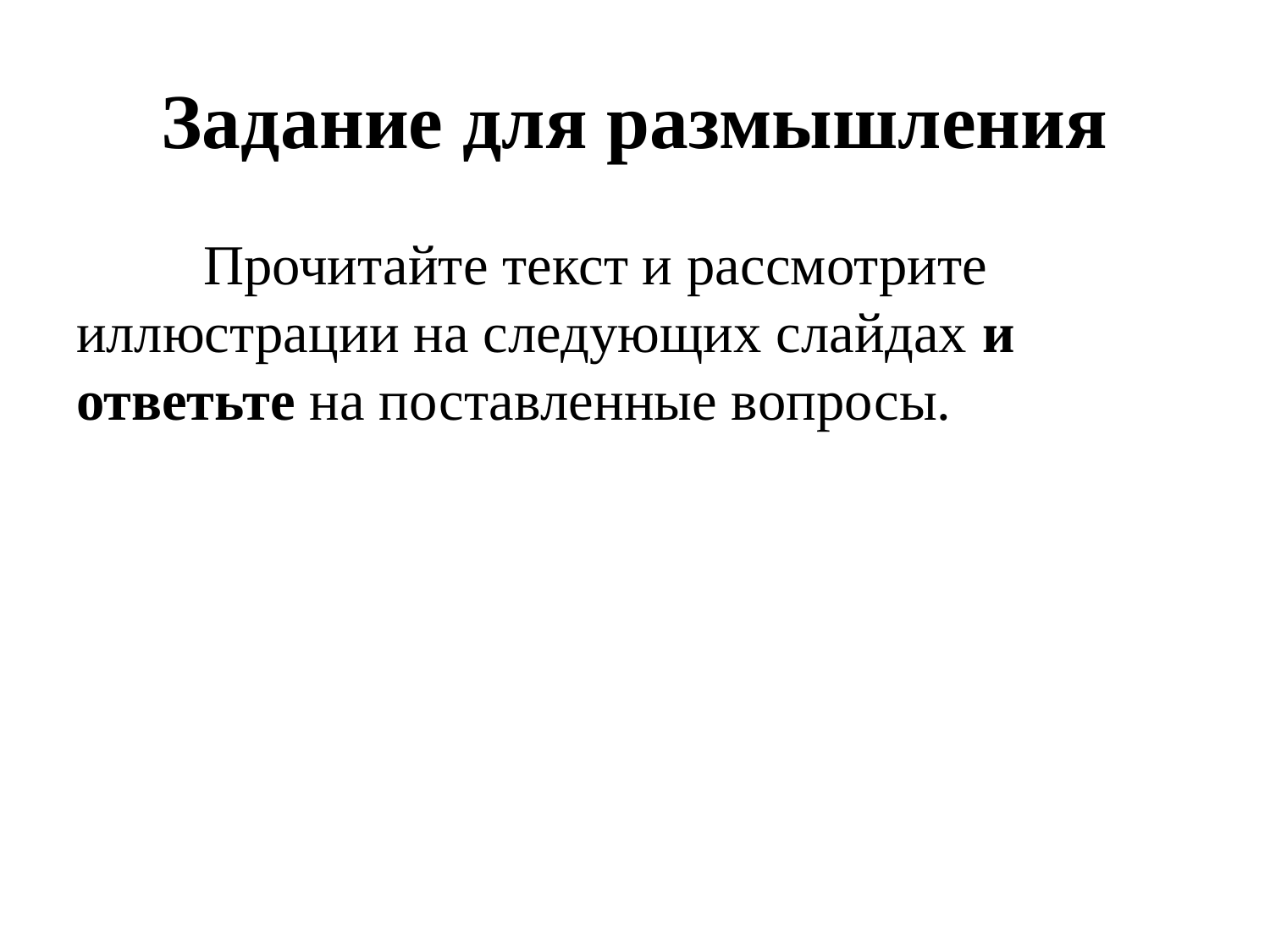

# Задание для размышления
	Прочитайте текст и рассмотрите иллюстрации на следующих слайдах и ответьте на поставленные вопросы.